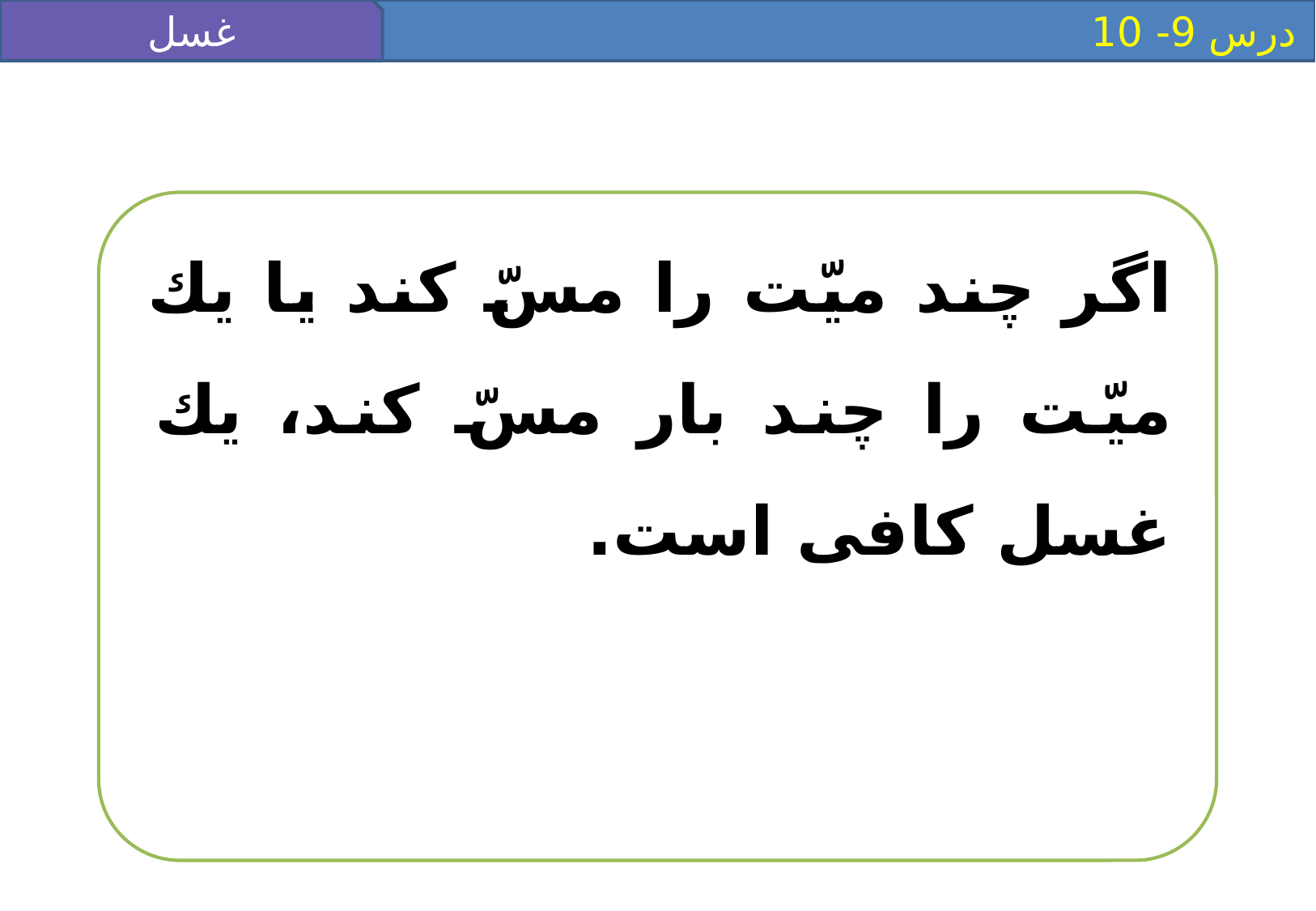

غسل
 درس 9- 10

اگر چند ميّت را مسّ كند يا يك ميّت را چند بار مسّ كند، يك غسل كافى است.